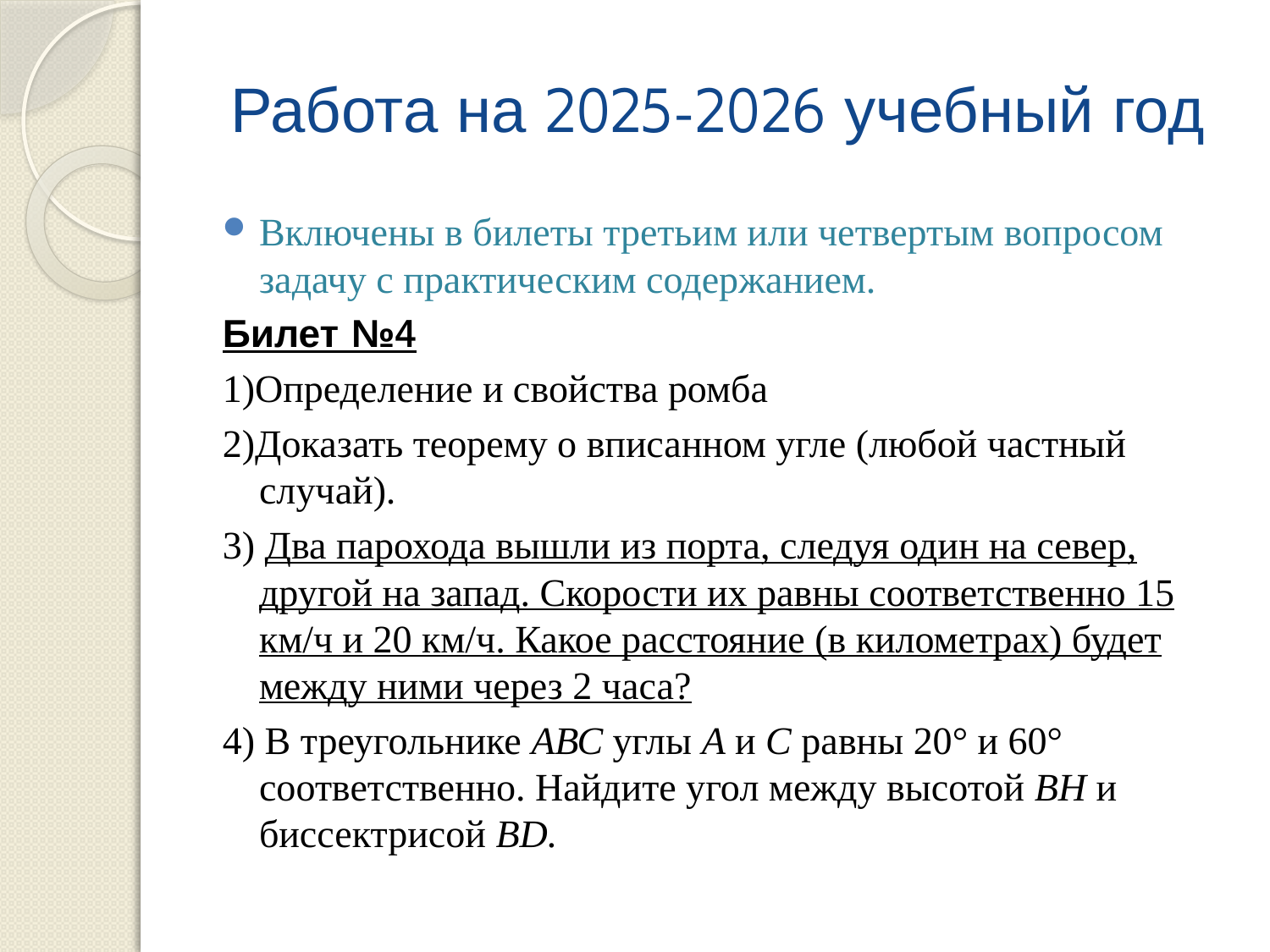

# Работа на 2025-2026 учебный год
Включены в билеты третьим или четвертым вопросом задачу с практическим содержанием.
Билет №4
1)Определение и свойства ромба
2)Доказать теорему о вписанном угле (любой частный случай).
3) Два парохода вышли из порта, следуя один на север, другой на запад. Скорости их равны соответственно 15 км/ч и 20 км/ч. Какое расстояние (в километрах) будет между ними через 2 часа?
4) В треугольнике АВС углы А и С равны 20° и 60° соответственно. Найдите угол между высотой ВН и биссектрисой BD.